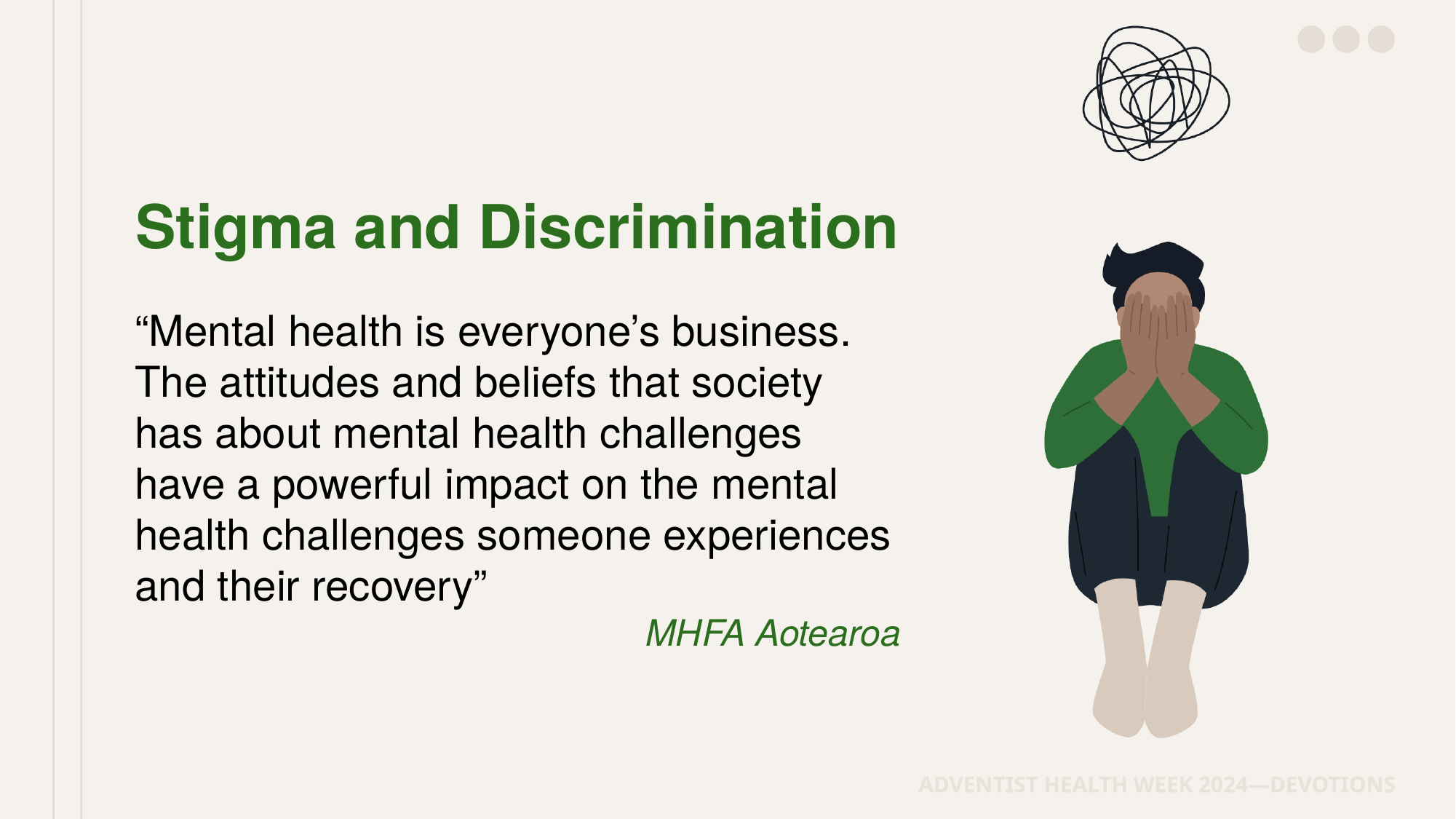

Stigma and Discrimination
“Mental health is everyone’s business. The attitudes and beliefs that society has about mental health challenges have a powerful impact on the mental health challenges someone experiences and their recovery”
MHFA Aotearoa